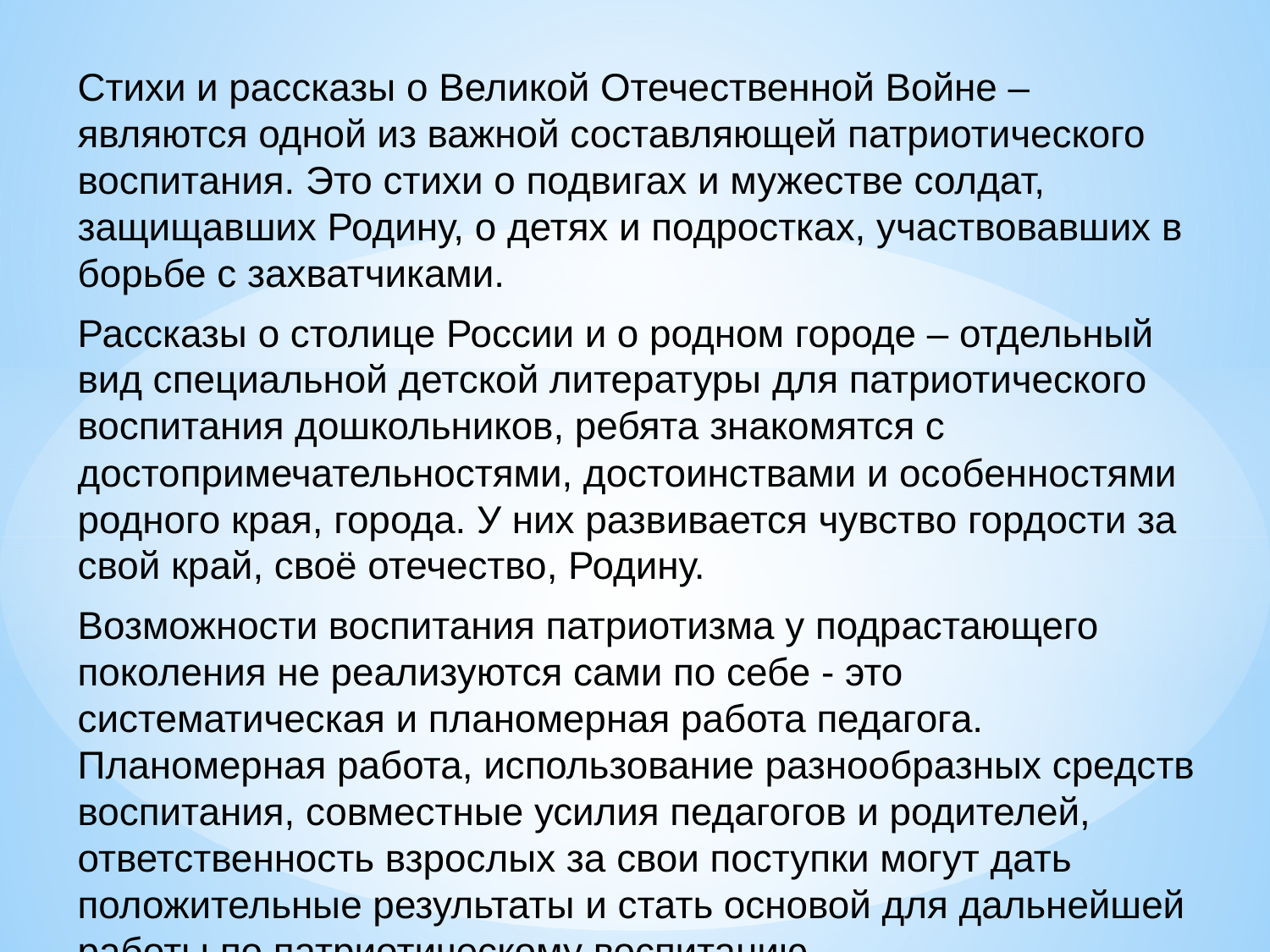

Стихи и рассказы о Великой Отечественной Войне – являются одной из важной составляющей патриотического воспитания. Это стихи о подвигах и мужестве солдат, защищавших Родину, о детях и подростках, участвовавших в борьбе с захватчиками.
Рассказы о столице России и о родном городе – отдельный вид специальной детской литературы для патриотического воспитания дошкольников, ребята знакомятся с достопримечательностями, достоинствами и особенностями родного края, города. У них развивается чувство гордости за свой край, своё отечество, Родину.
Возможности воспитания патриотизма у подрастающего поколения не реализуются сами по себе - это систематическая и планомерная работа педагога. Планомерная работа, использование разнообразных средств воспитания, совместные усилия педагогов и родителей, ответственность взрослых за свои поступки могут дать положительные результаты и стать основой для дальнейшей работы по патриотическому воспитанию.